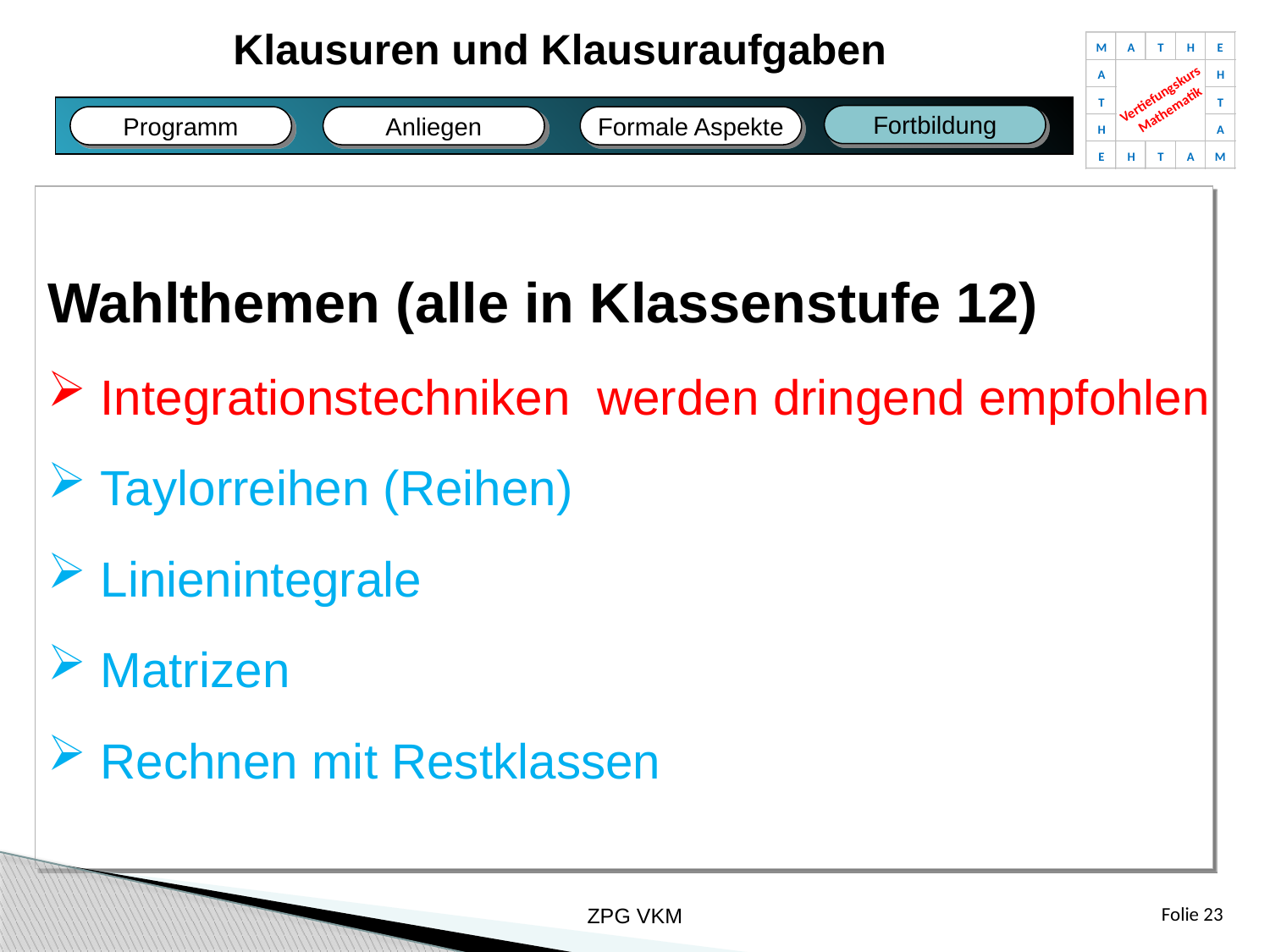

Klausuren und Klausuraufgaben

M
A
T
H
E

A
H
Vertiefungskurs
Mathematik

T
T

H
A

E
H
T
A
M

Fortbildung
Anliegen
Programm
Formale Aspekte
Fazit
Bildungsplan
Fachliches
Unterricht
Wahlthemen (alle in Klassenstufe 12)
 Integrationstechniken
 Taylorreihen (Reihen)
 Linienintegrale
 Matrizen
 Rechnen mit Restklassen
werden dringend empfohlen

ZPG VKM
Folie 23